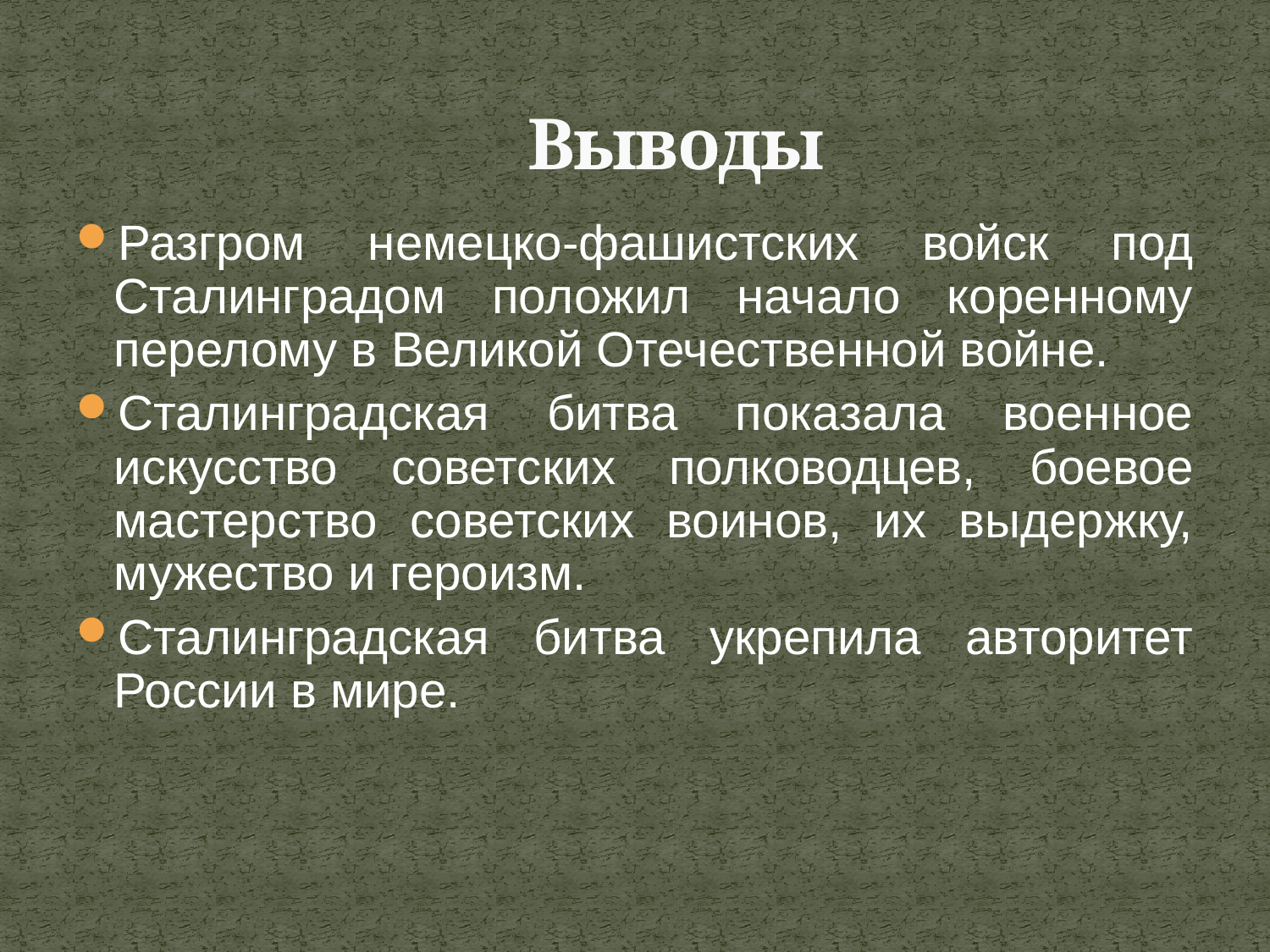

# Выводы
Разгром немецко-фашистских войск под Сталинградом положил начало коренному перелому в Великой Отечественной войне.
Сталинградская битва показала военное искусство советских полководцев, боевое мастерство советских воинов, их выдержку, мужество и героизм.
Сталинградская битва укрепила авторитет России в мире.